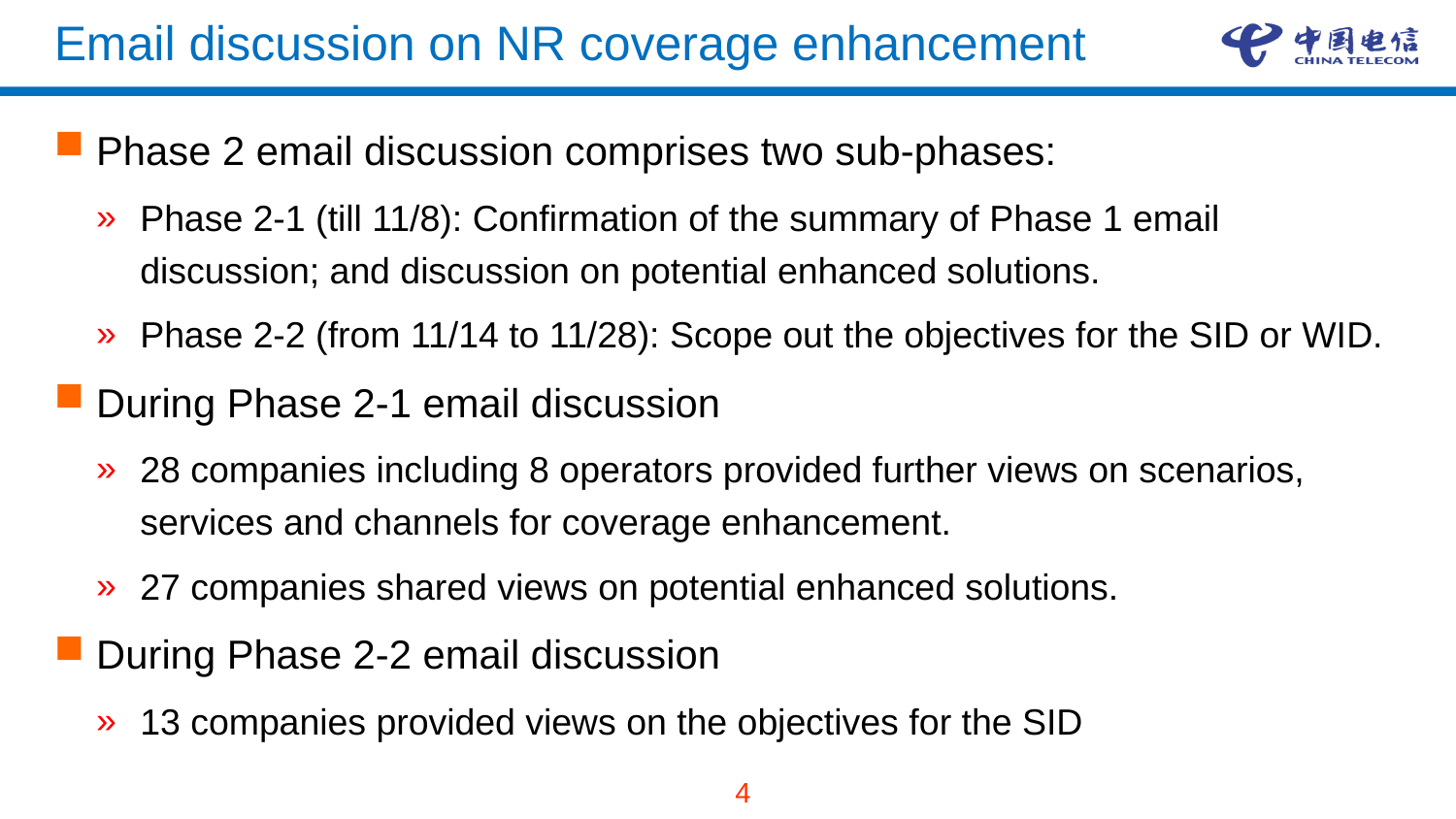

# Email discussion on NR coverage enhancement
Phase 2 email discussion comprises two sub-phases:
Phase 2-1 (till 11/8): Confirmation of the summary of Phase 1 email discussion; and discussion on potential enhanced solutions.
Phase 2-2 (from 11/14 to 11/28): Scope out the objectives for the SID or WID.
During Phase 2-1 email discussion
28 companies including 8 operators provided further views on scenarios, services and channels for coverage enhancement.
27 companies shared views on potential enhanced solutions.
During Phase 2-2 email discussion
13 companies provided views on the objectives for the SID

4